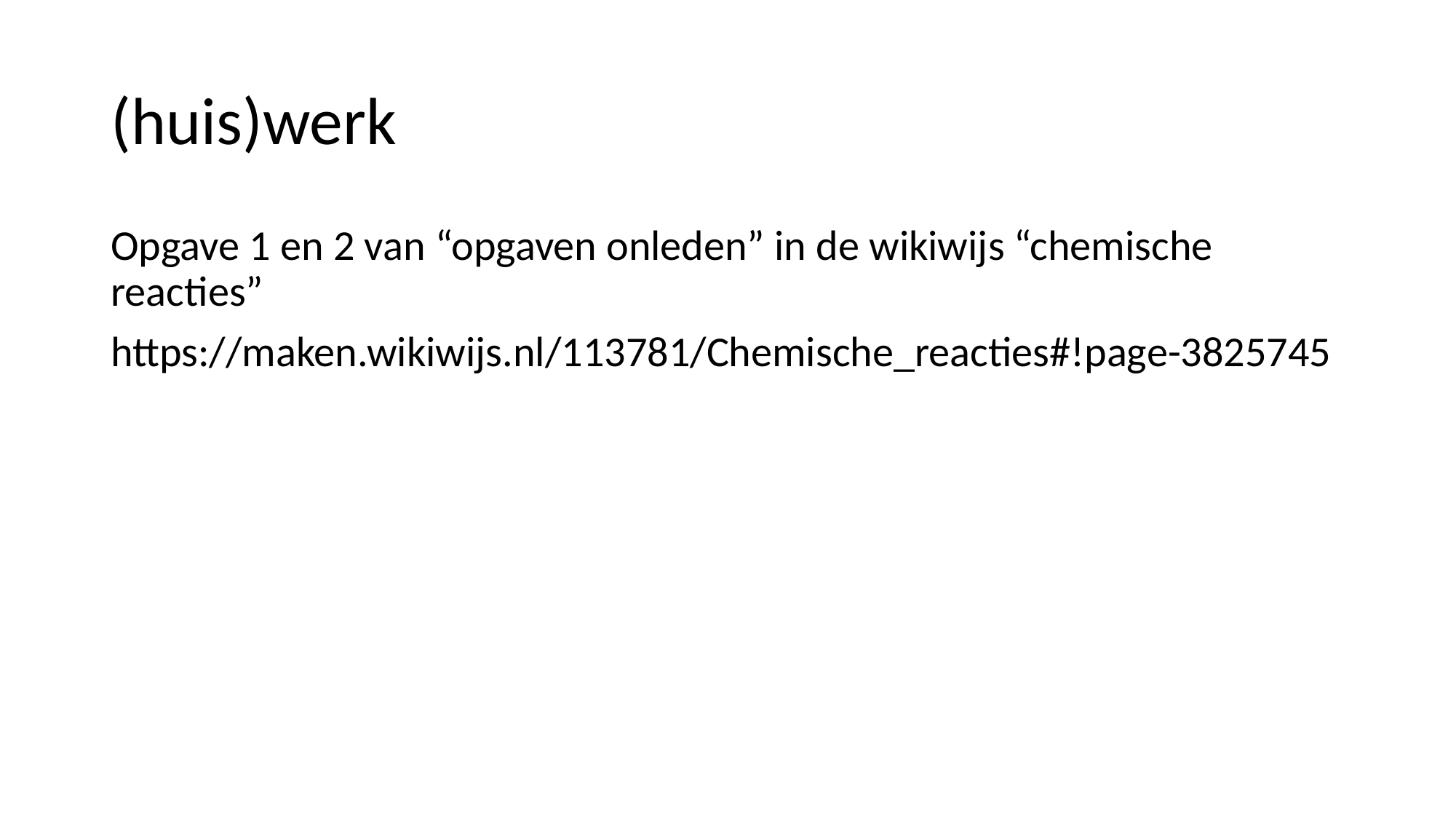

# (huis)werk
Opgave 1 en 2 van “opgaven onleden” in de wikiwijs “chemische reacties”
https://maken.wikiwijs.nl/113781/Chemische_reacties#!page-3825745